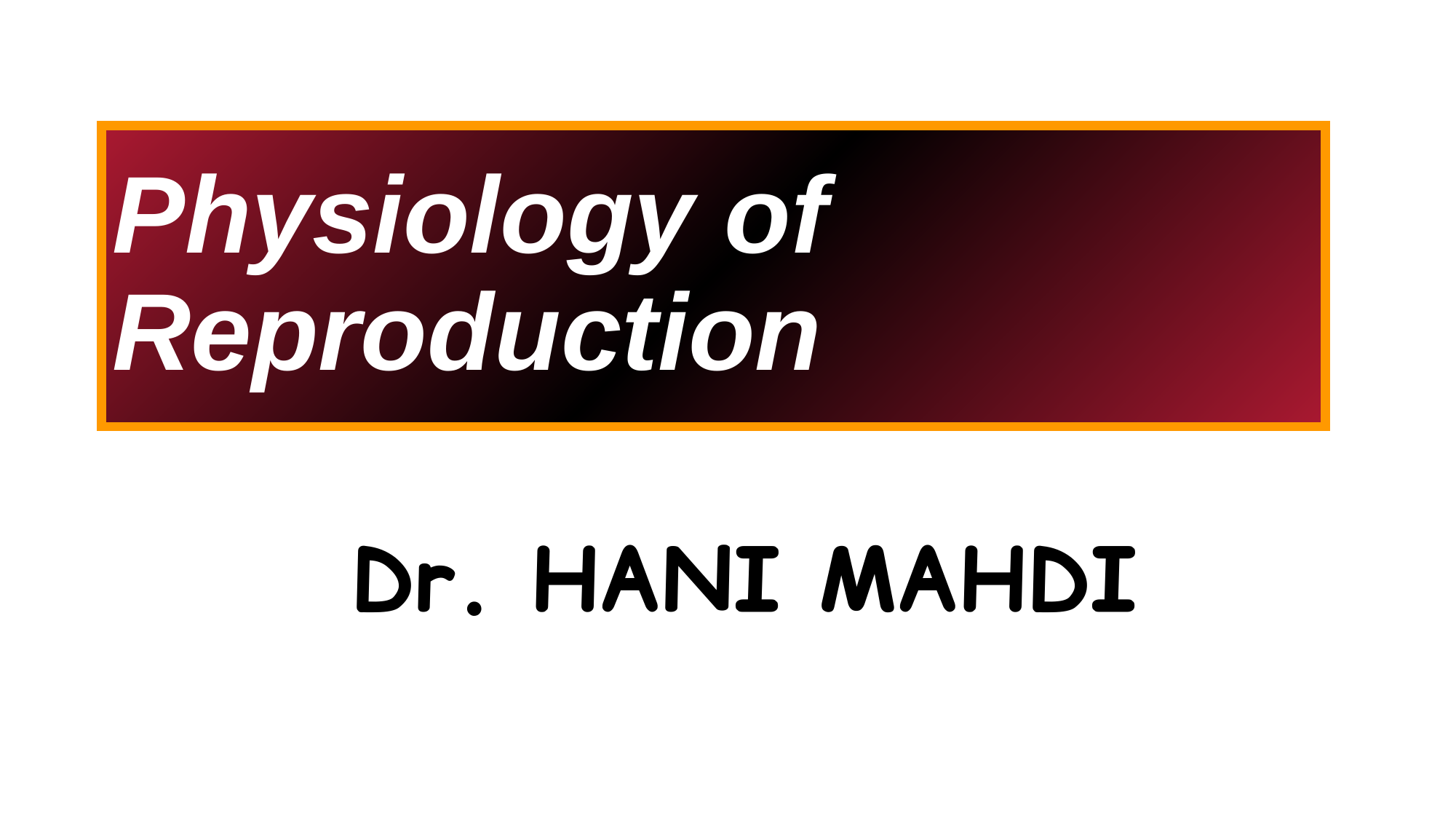

# Physiology of Reproduction
Dr. HANI MAHDI